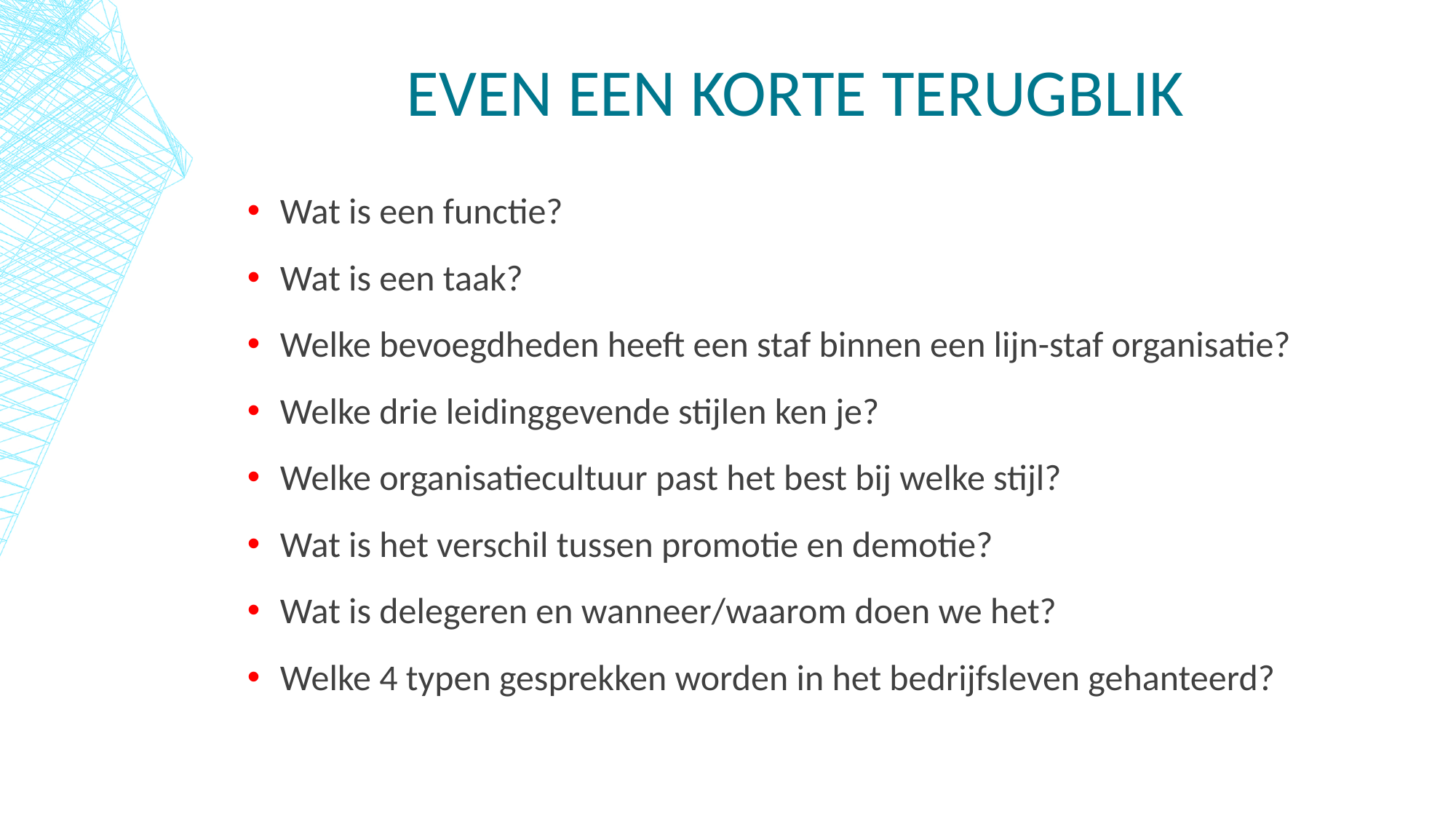

# Even een korte terugblik
Wat is een functie?
Wat is een taak?
Welke bevoegdheden heeft een staf binnen een lijn-staf organisatie?
Welke drie leidinggevende stijlen ken je?
Welke organisatiecultuur past het best bij welke stijl?
Wat is het verschil tussen promotie en demotie?
Wat is delegeren en wanneer/waarom doen we het?
Welke 4 typen gesprekken worden in het bedrijfsleven gehanteerd?